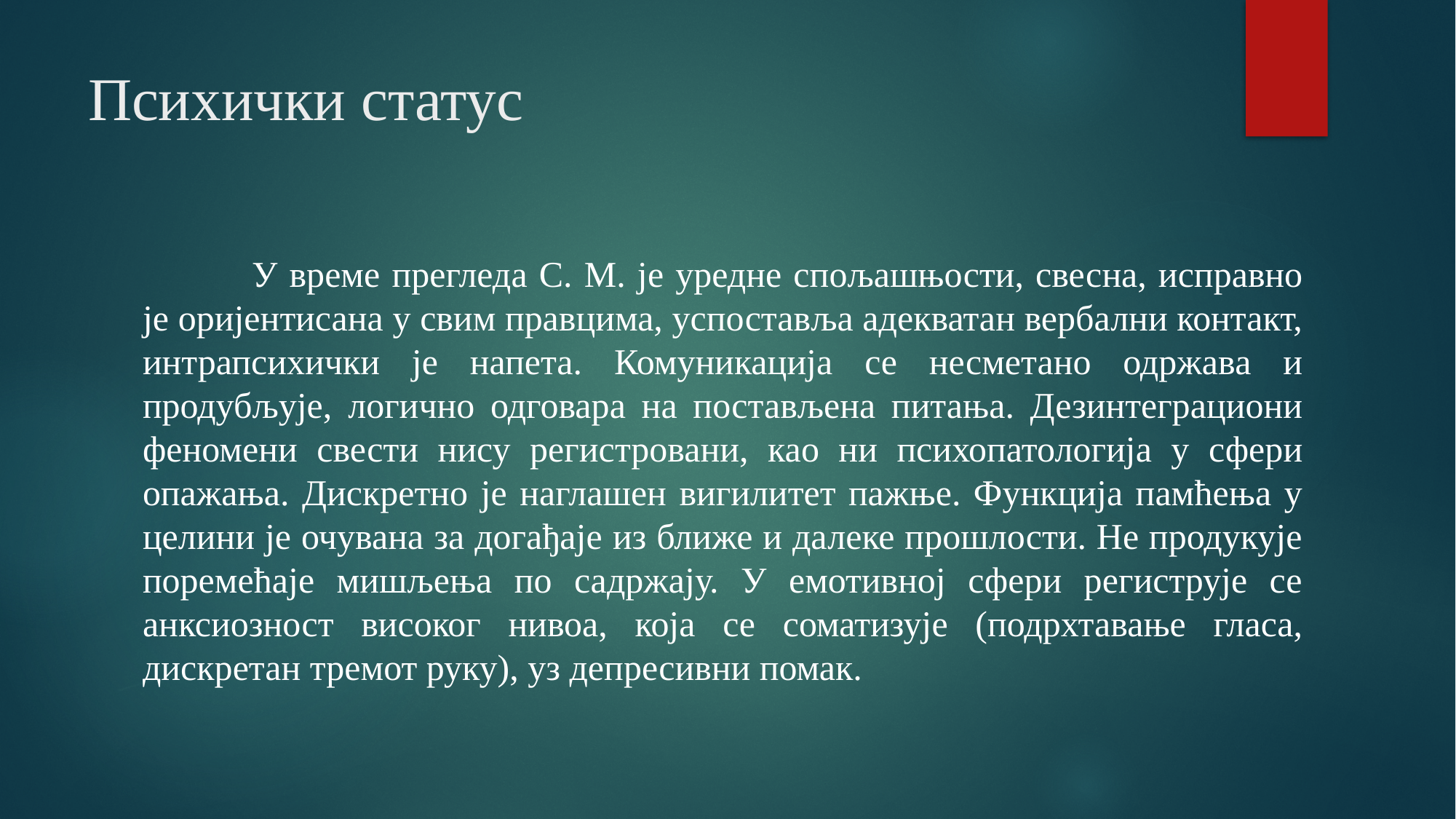

# Психички статус
	У време прегледа С. М. је уредне спољашњости, свесна, исправно је оријентисана у свим правцима, успоставља адекватан вербални контакт, интрапсихички је напета. Комуникација се несметано одржава и продубљује, логично одговара на постављена питања. Дезинтеграциони феномени свести нису регистровани, као ни психопатологија у сфери опажања. Дискретно је наглашен вигилитет пажње. Функција памћења у целини је очувана за догађаје из ближе и далеке прошлости. Не продукује поремећаје мишљења по садржају. У емотивној сфери региструје се анксиозност високог нивоа, која се соматизује (подрхтавање гласа, дискретан тремот руку), уз депресивни помак.